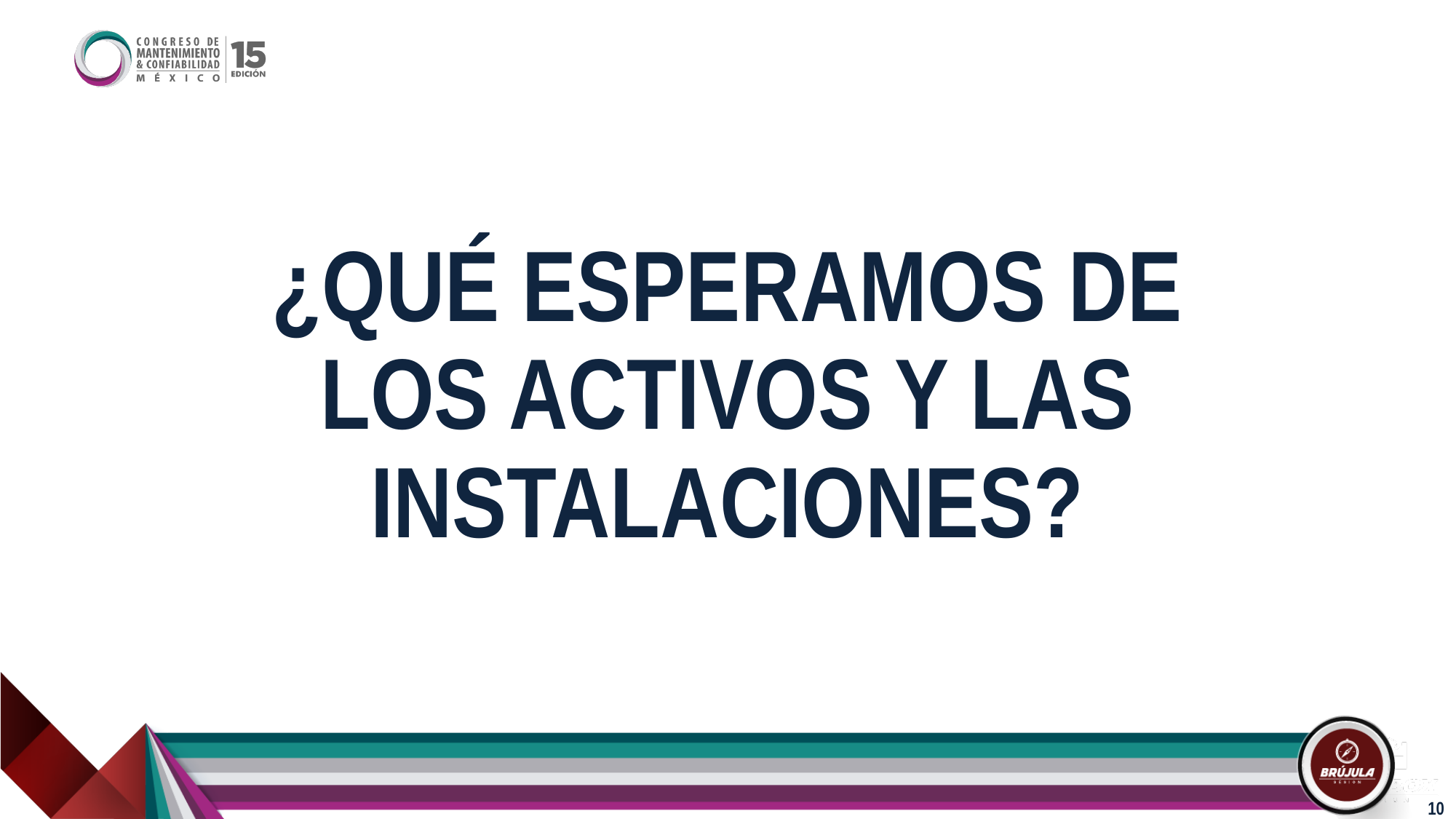

# ¿QUÉ ESPERAMOS DE LOS ACTIVOS Y LAS INSTALACIONES?
10